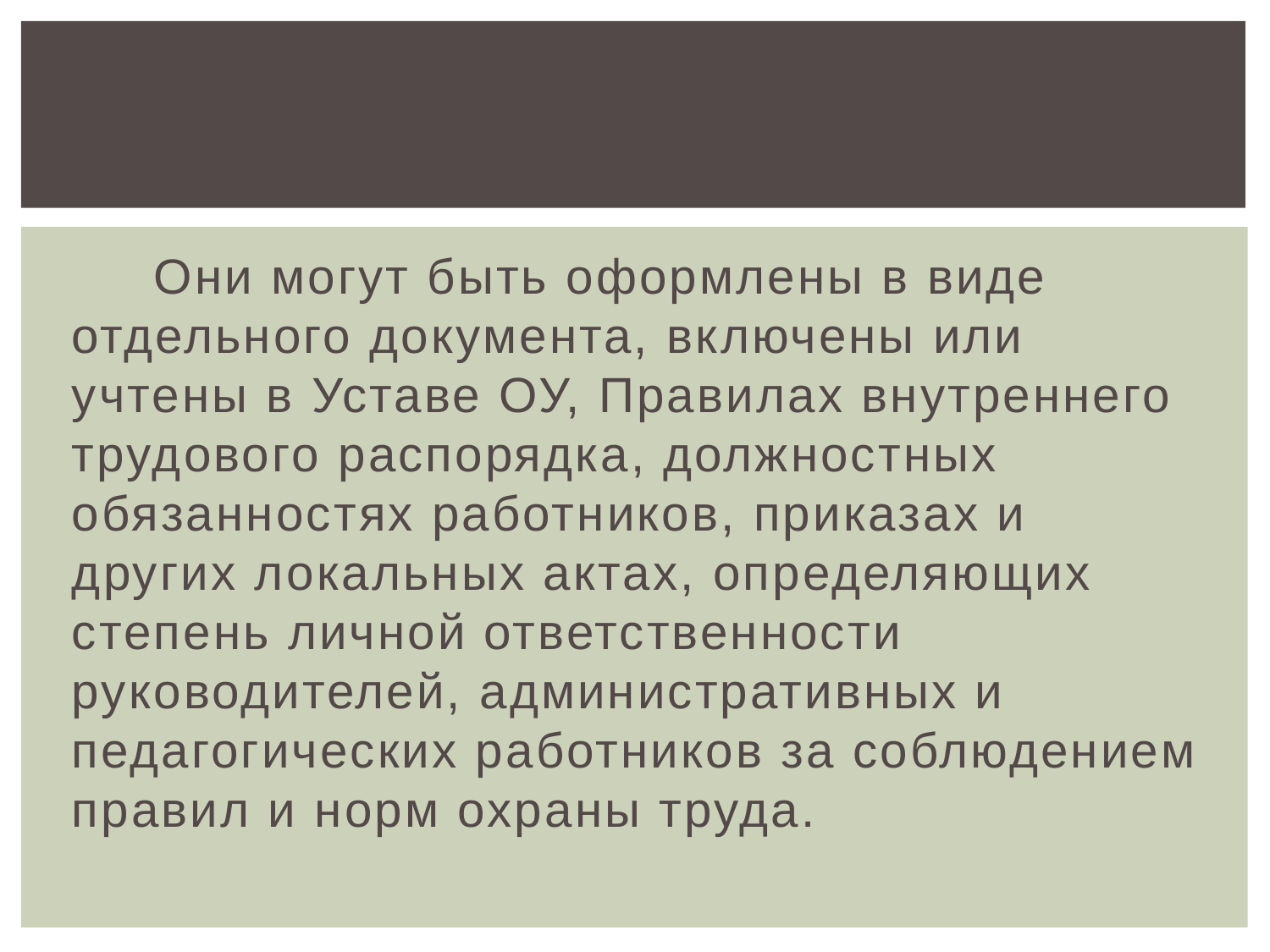

Они могут быть оформлены в виде отдельного документа, включены или учтены в Уставе ОУ, Правилах внутреннего трудового распорядка, должностных обязанностях работников, приказах и других локальных актах, определяющих степень личной ответственности руководителей, административных и педагогических работников за соблюдением правил и норм охраны труда.